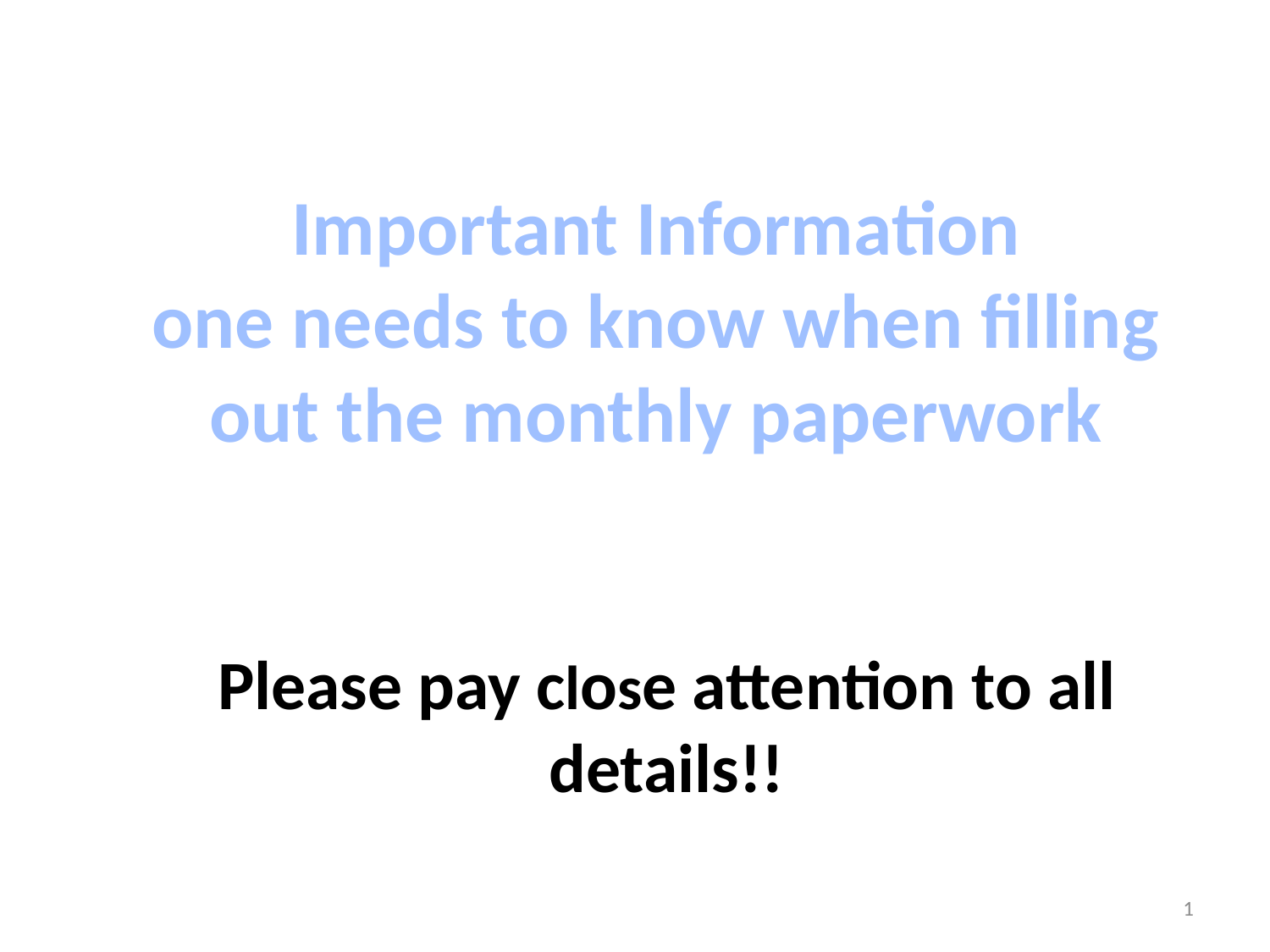

# Important Information one needs to know when filling out the monthly paperwork
Please pay close attention to all details!!

1